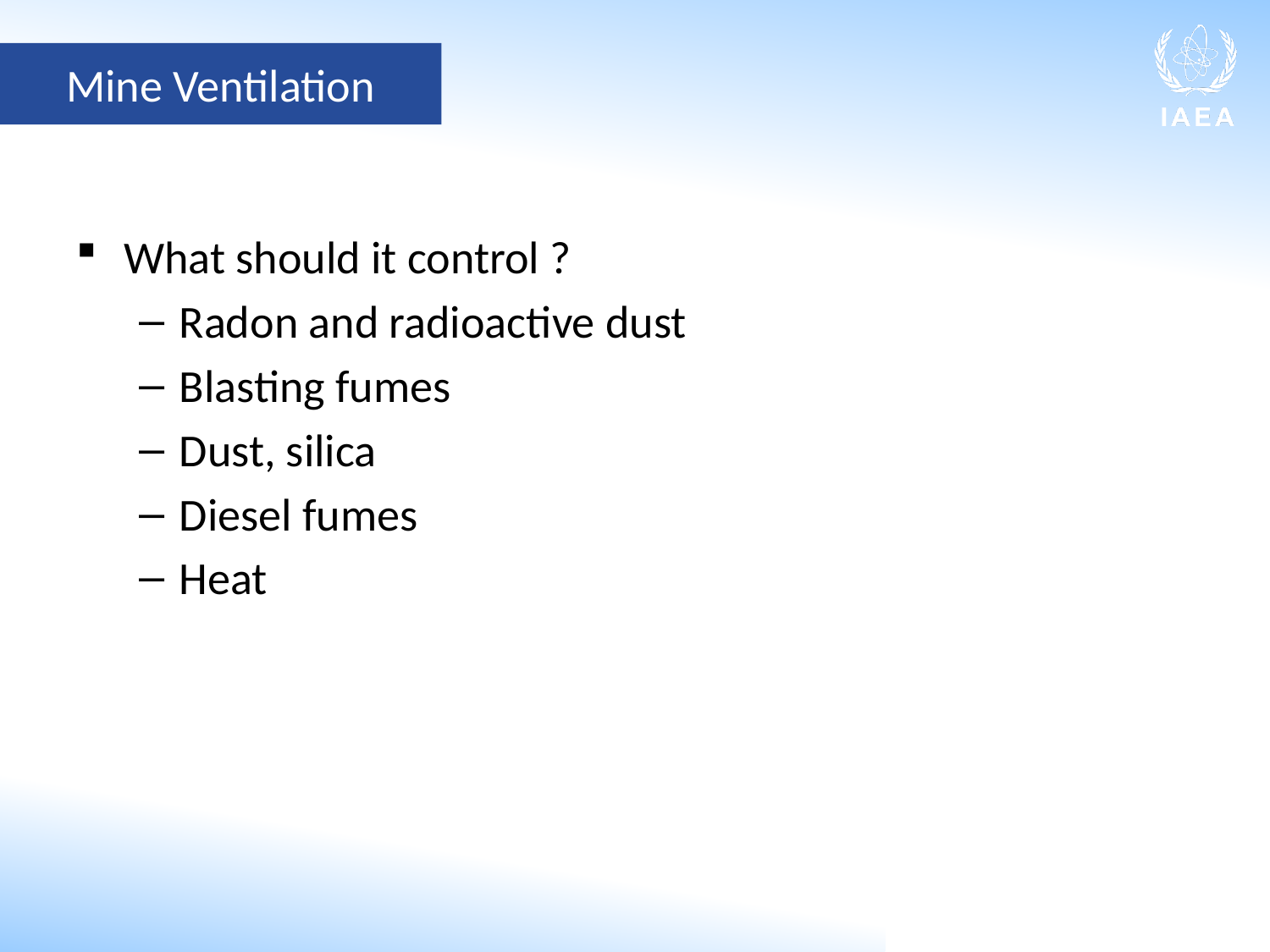

Mine Ventilation
What should it control ?
Radon and radioactive dust
Blasting fumes
Dust, silica
Diesel fumes
Heat